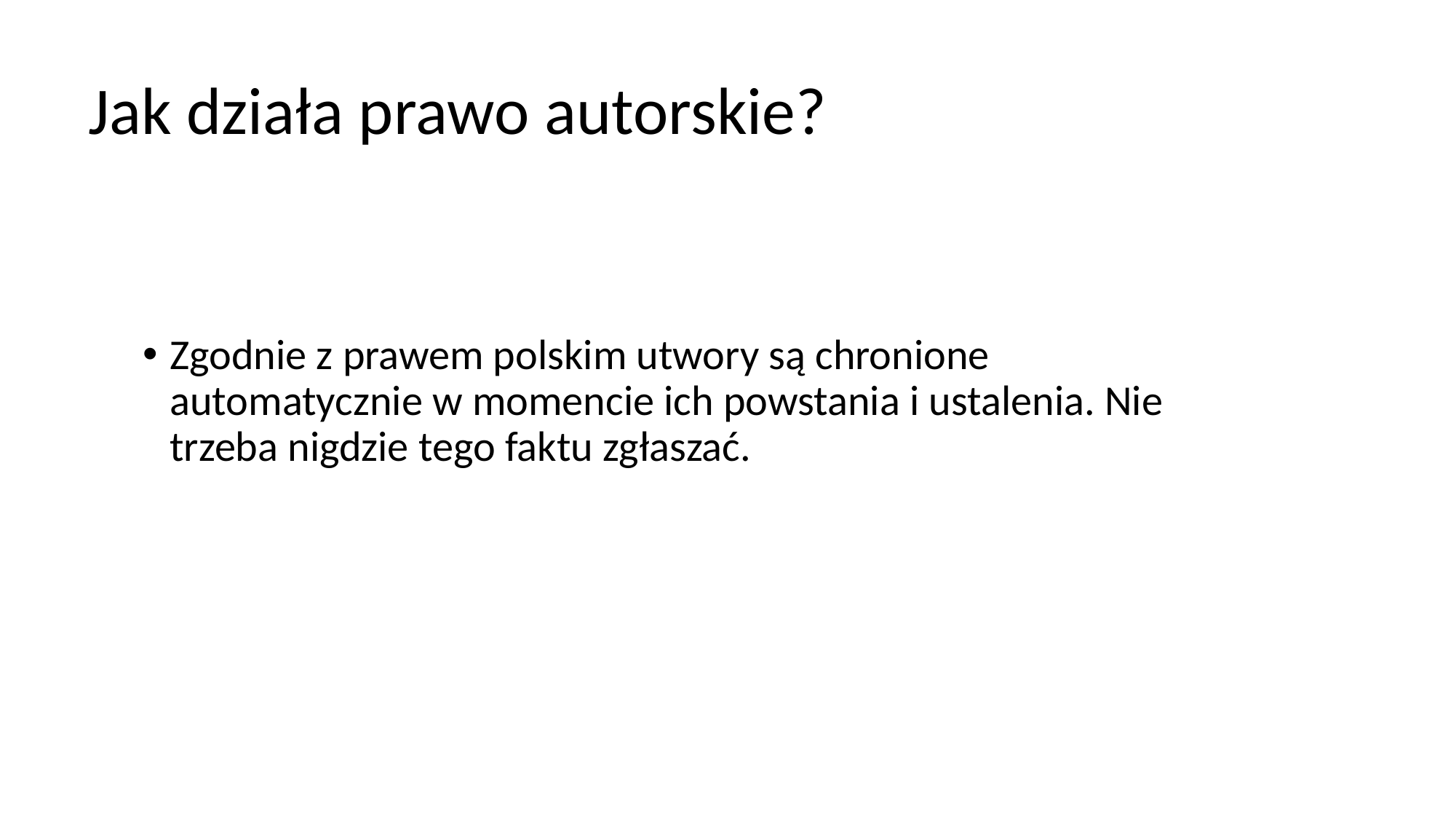

# Jak działa prawo autorskie?
Zgodnie z prawem polskim utwory są chronione automatycznie w momencie ich powstania i ustalenia. Nie trzeba nigdzie tego faktu zgłaszać.